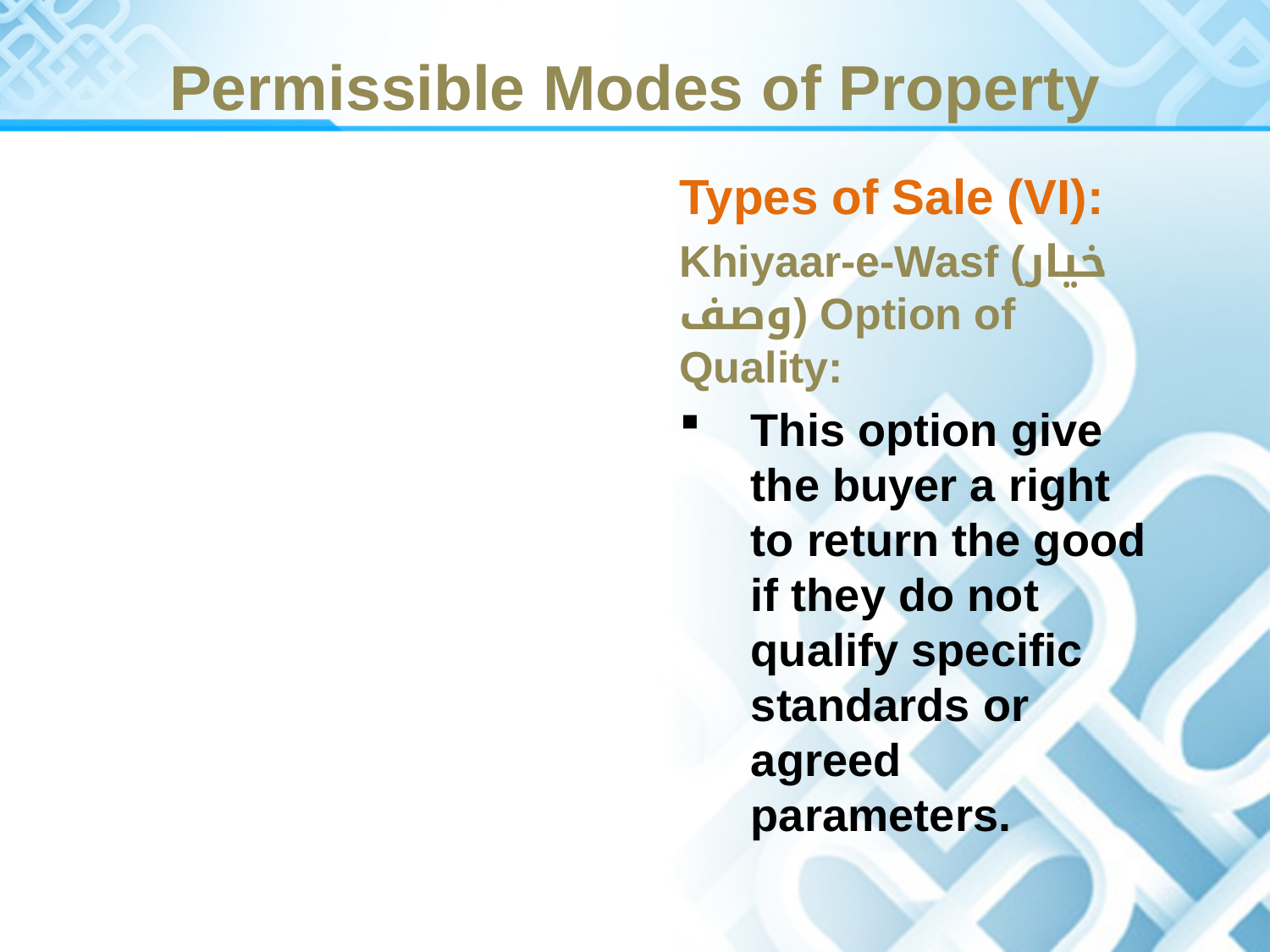

Permissible Modes of Property
Types of Sale (VI):
Khiyaar-e-Wasf (خیار وصف) Option of Quality:
This option give the buyer a right to return the good if they do not qualify specific standards or agreed parameters.